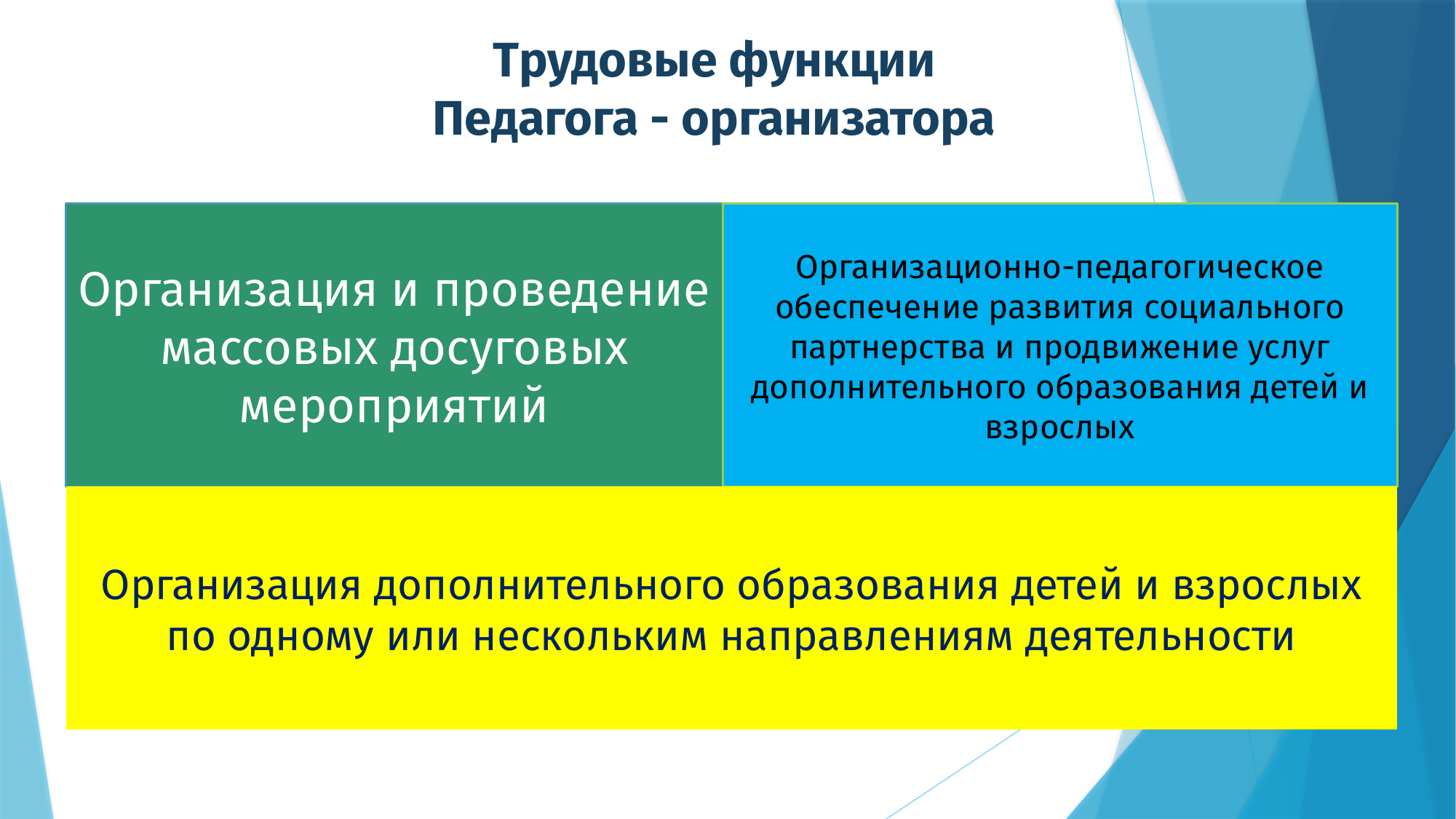

Трудовые функции
Педагога - организатора
Организация и проведение массовых досуговых мероприятий
Организационно-педагогическое обеспечение развития социального партнерства и продвижение услуг дополнительного образования детей и взрослых
Организация дополнительного образования детей и взрослых по одному или нескольким направлениям деятельности